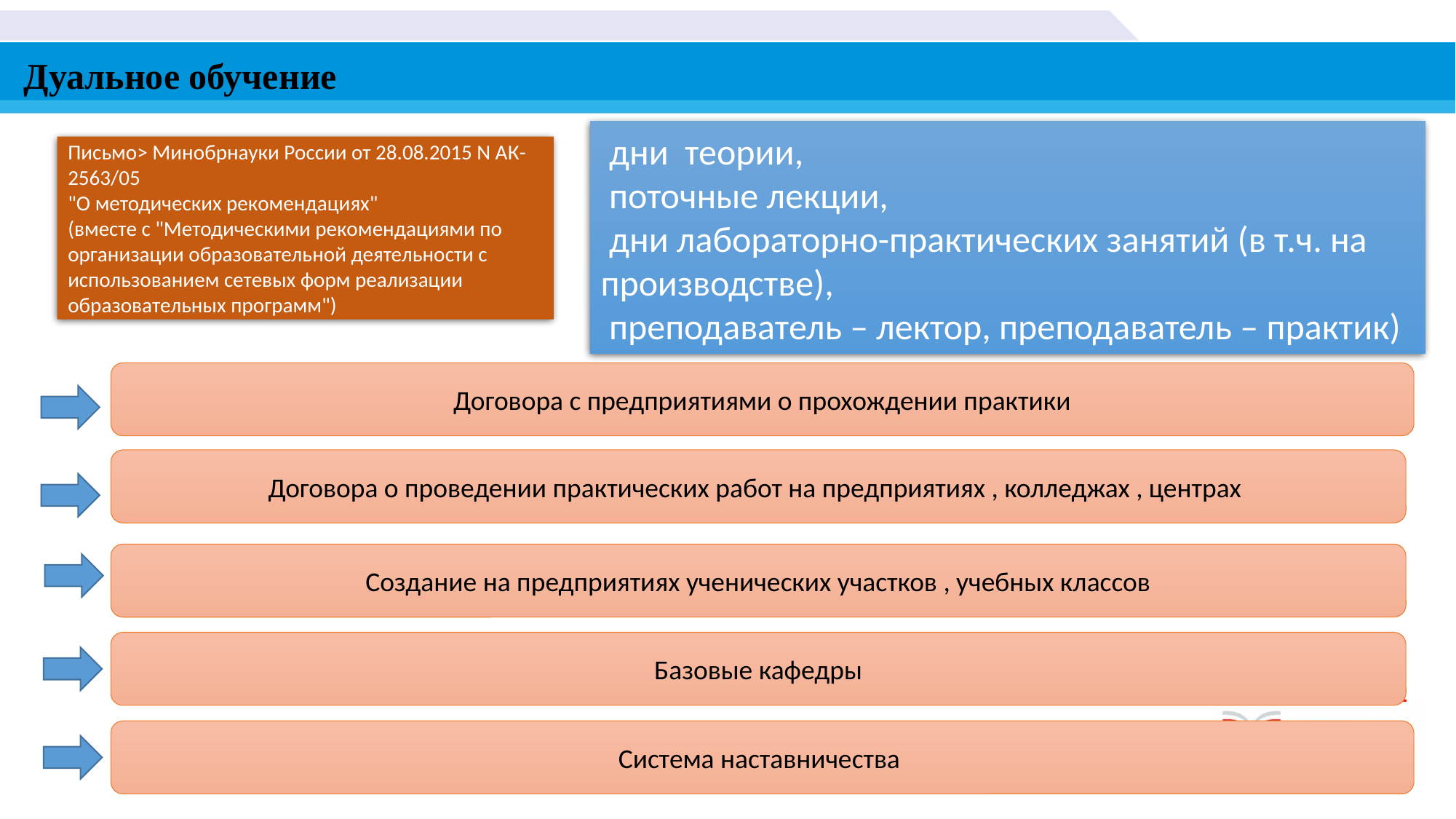

# Дуальное обучение
 дни  теории,
 поточные лекции,
 дни лабораторно-практических занятий (в т.ч. на производстве),
 преподаватель – лектор, преподаватель – практик)
Письмо> Минобрнауки России от 28.08.2015 N АК-2563/05
"О методических рекомендациях"
(вместе с "Методическими рекомендациями по организации образовательной деятельности с использованием сетевых форм реализации образовательных программ")
Договора с предприятиями о прохождении практики

Договора о проведении практических работ на предприятиях , колледжах , центрах

Создание на предприятиях ученических участков , учебных классов

Базовые кафедры

Система наставничества